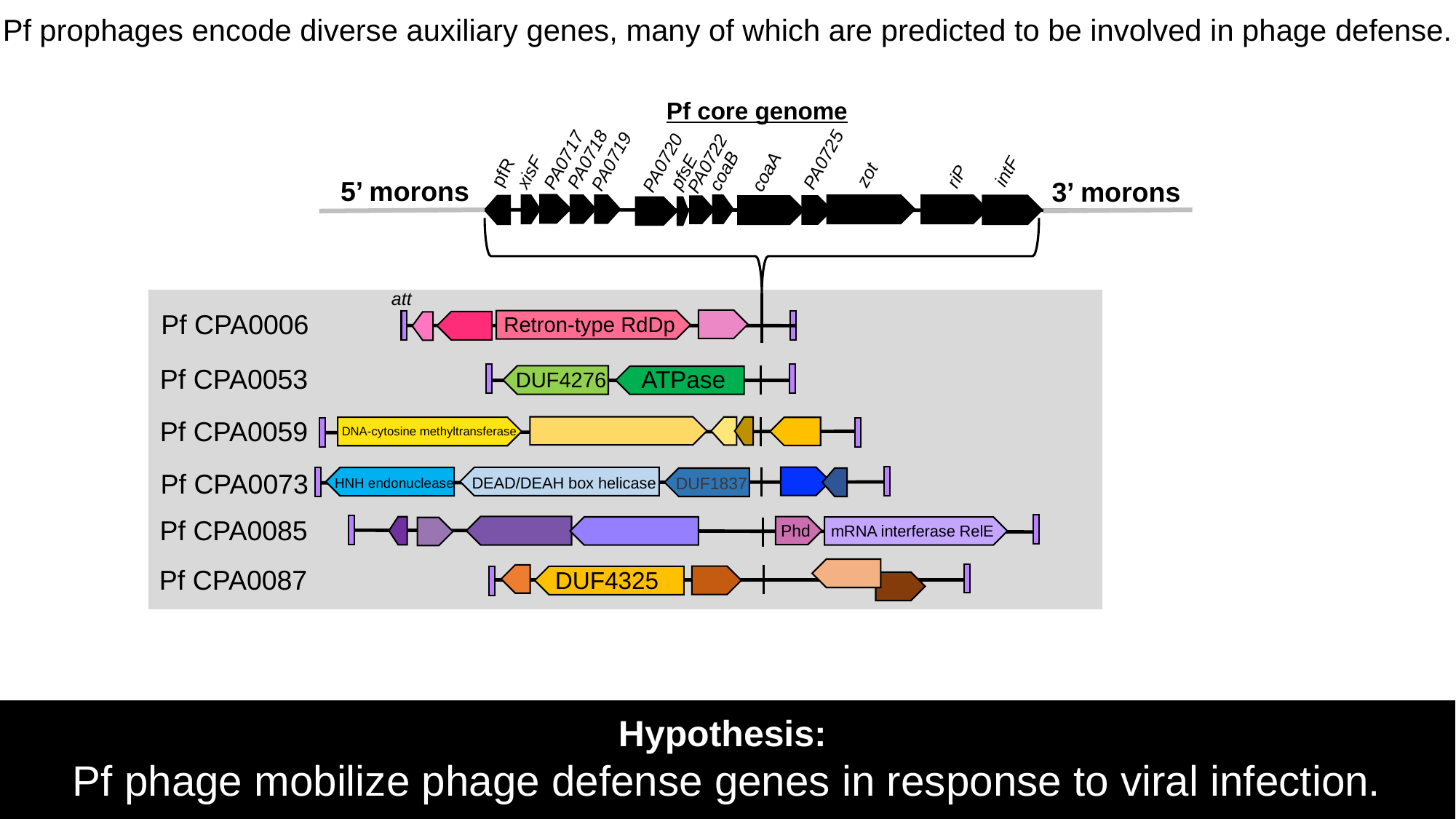

Pf prophages encode diverse auxiliary genes, many of which are predicted to be involved in phage defense.
Pf core genome

PA0718
PA0725
PA0717
PA0719
PA0720
PA0722
coaB
intF
coaA
pfsE
pfR
xisF
zot
riP

5’ morons
3’ morons
att

Pf CPA0006
Retron-type RdDp

Pf CPA0053
ATPase
DUF4276

Pf CPA0059

 DNA-cytosine methyltransferase

Pf CPA0073

DEAD/DEAH box helicase

HNH endonuclease
DUF1837

Pf CPA0085

Phd
mRNA interferase RelE

Pf CPA0087

DUF4325

Hypothesis:
Pf phage mobilize phage defense genes in response to viral infection.